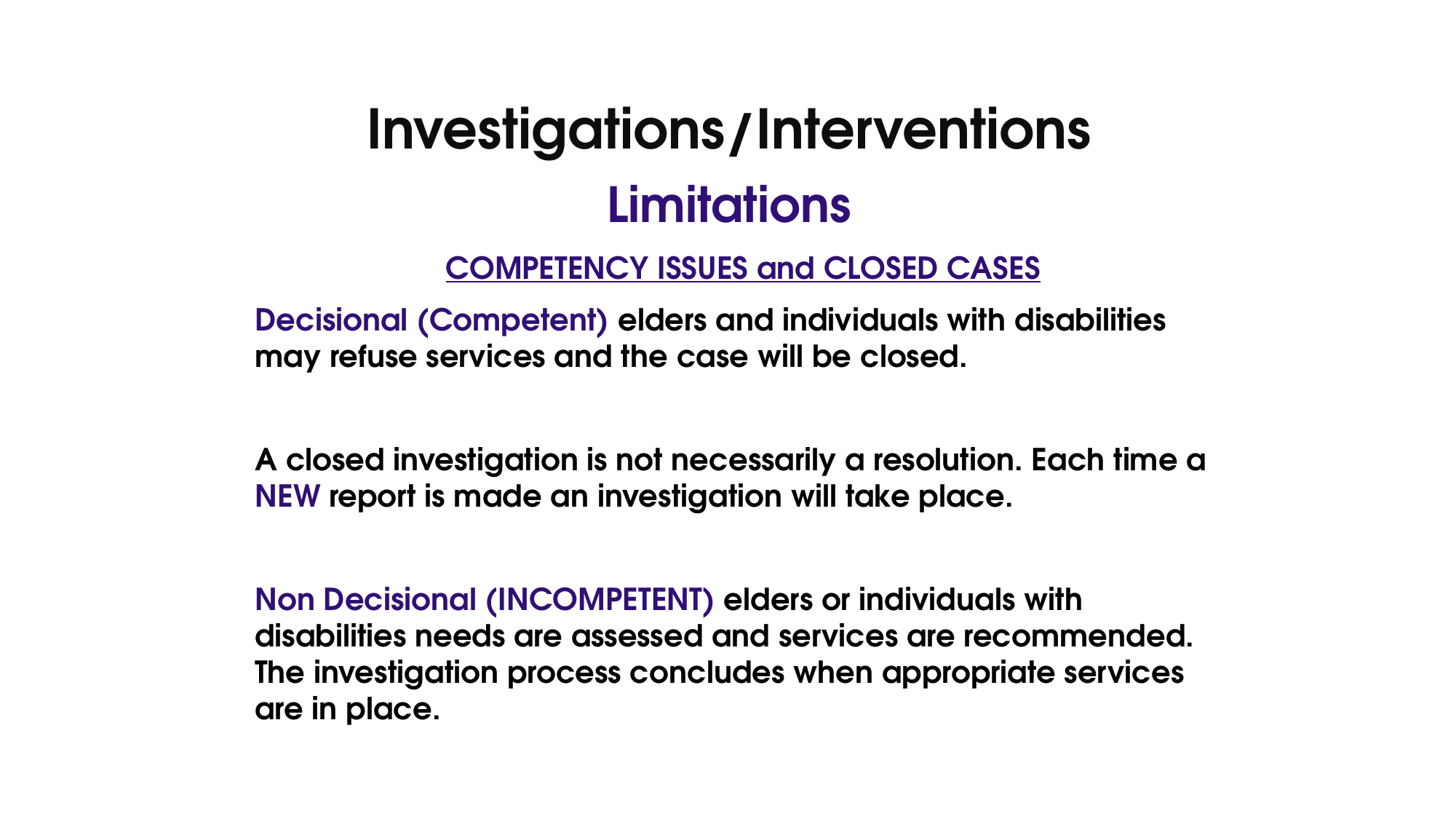

Investigations/Interventions
Limitations
COMPETENCY ISSUES and CLOSED CASES
Decisional (Competent) elders and individuals with disabilities may refuse services and the case will be closed.

A closed investigation is not necessarily a resolution. Each time a NEW report is made an investigation will take place.

Non Decisional (INCOMPETENT) elders or individuals with disabilities needs are assessed and services are recommended.  The investigation process concludes when appropriate services are in place.